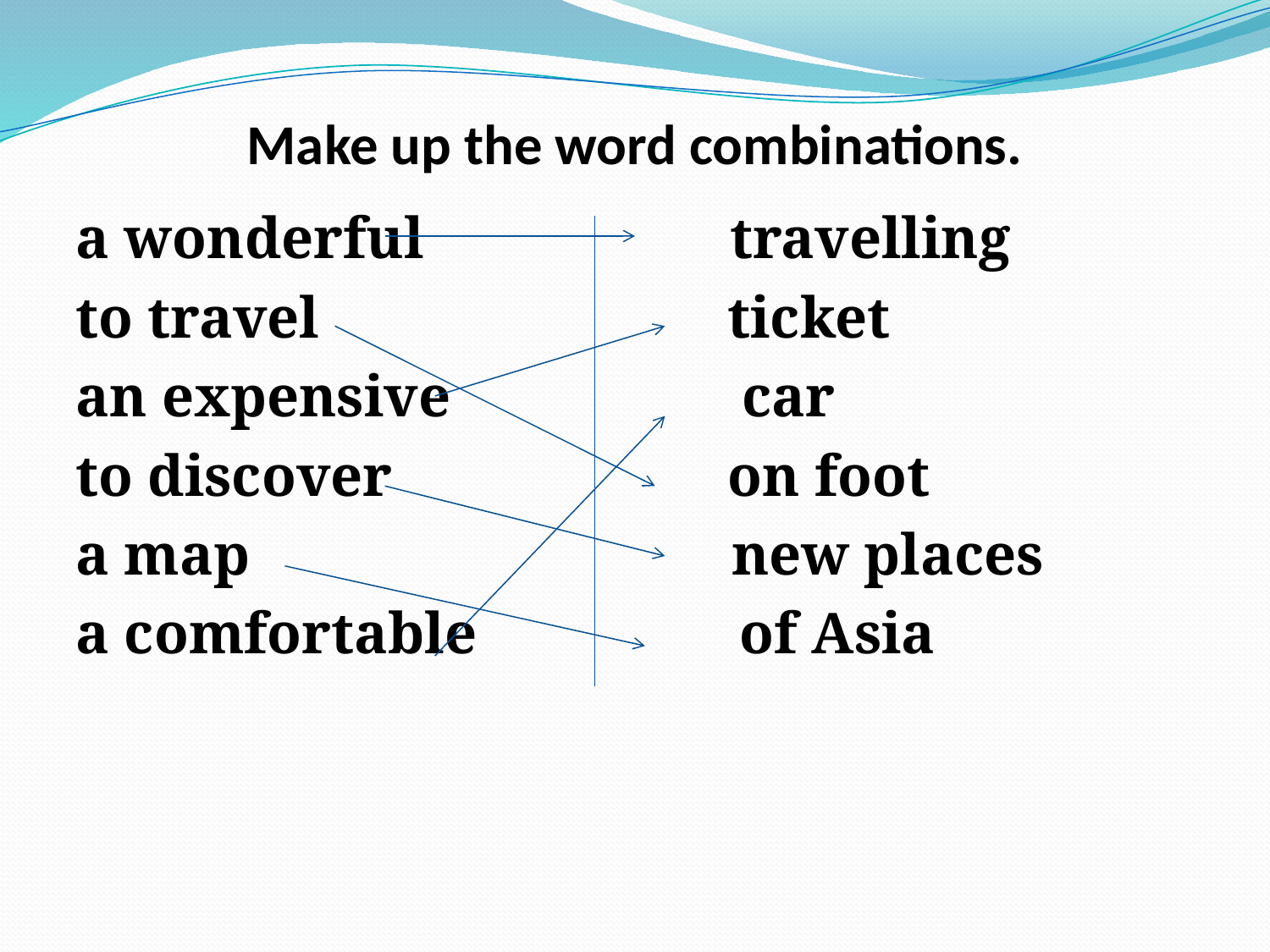

# Make up the word combinations.
a wonderful                     travelling
to travel                            ticket
an expensive                    car
to discover                       on foot
a map                                 new places
a comfortable                  of Asia